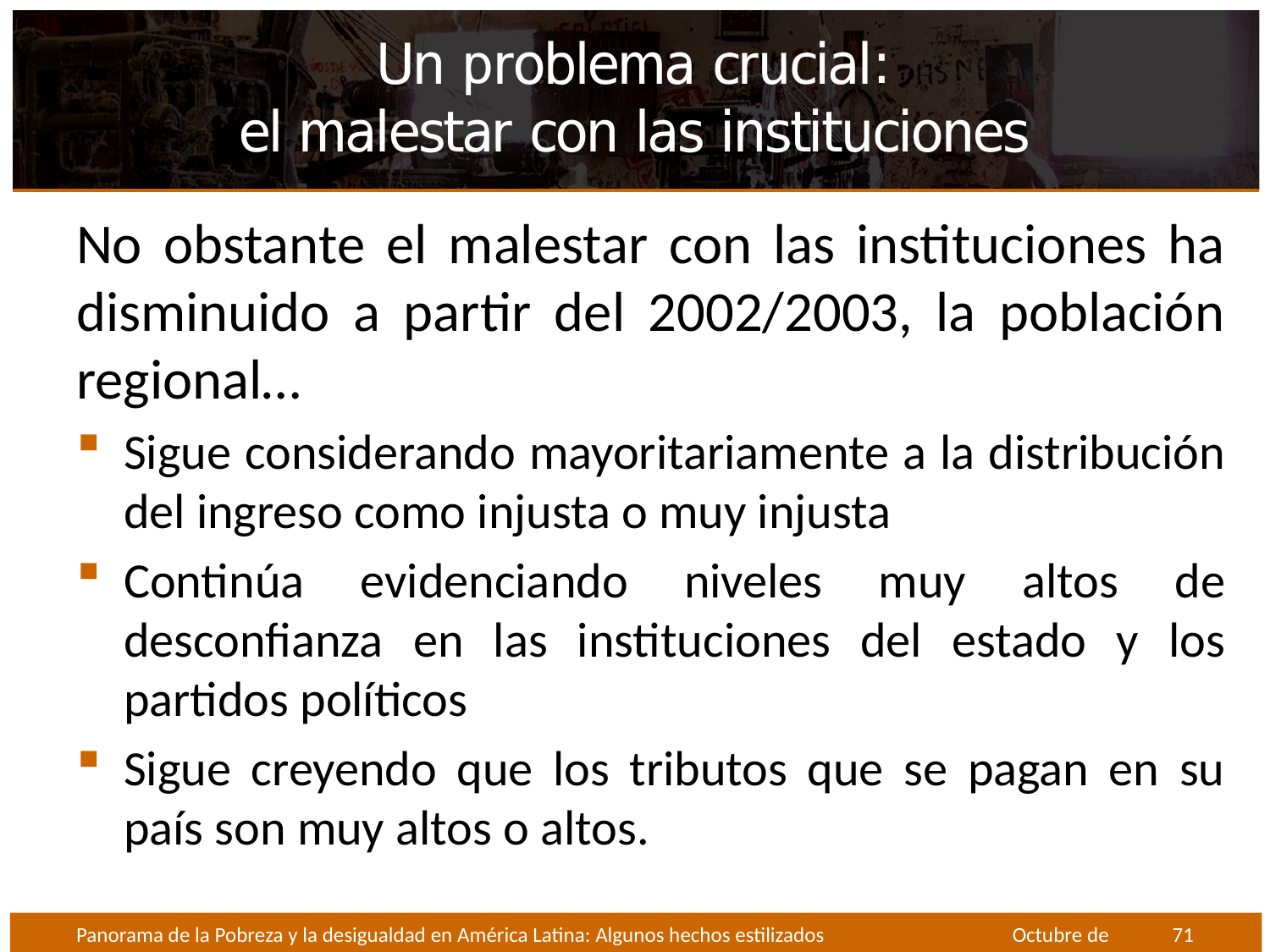

# Un problema crucial: el malestar con las instituciones
No obstante el malestar con las instituciones ha disminuido a partir del 2002/2003, la población regional…
Sigue considerando mayoritariamente a la distribución del ingreso como injusta o muy injusta
Continúa evidenciando niveles muy altos de desconfianza en las instituciones del estado y los partidos políticos
Sigue creyendo que los tributos que se pagan en su país son muy altos o altos.

Panorama de la Pobreza y la desigualdad en América Latina: Algunos hechos estilizados
Octubre de 2012
71